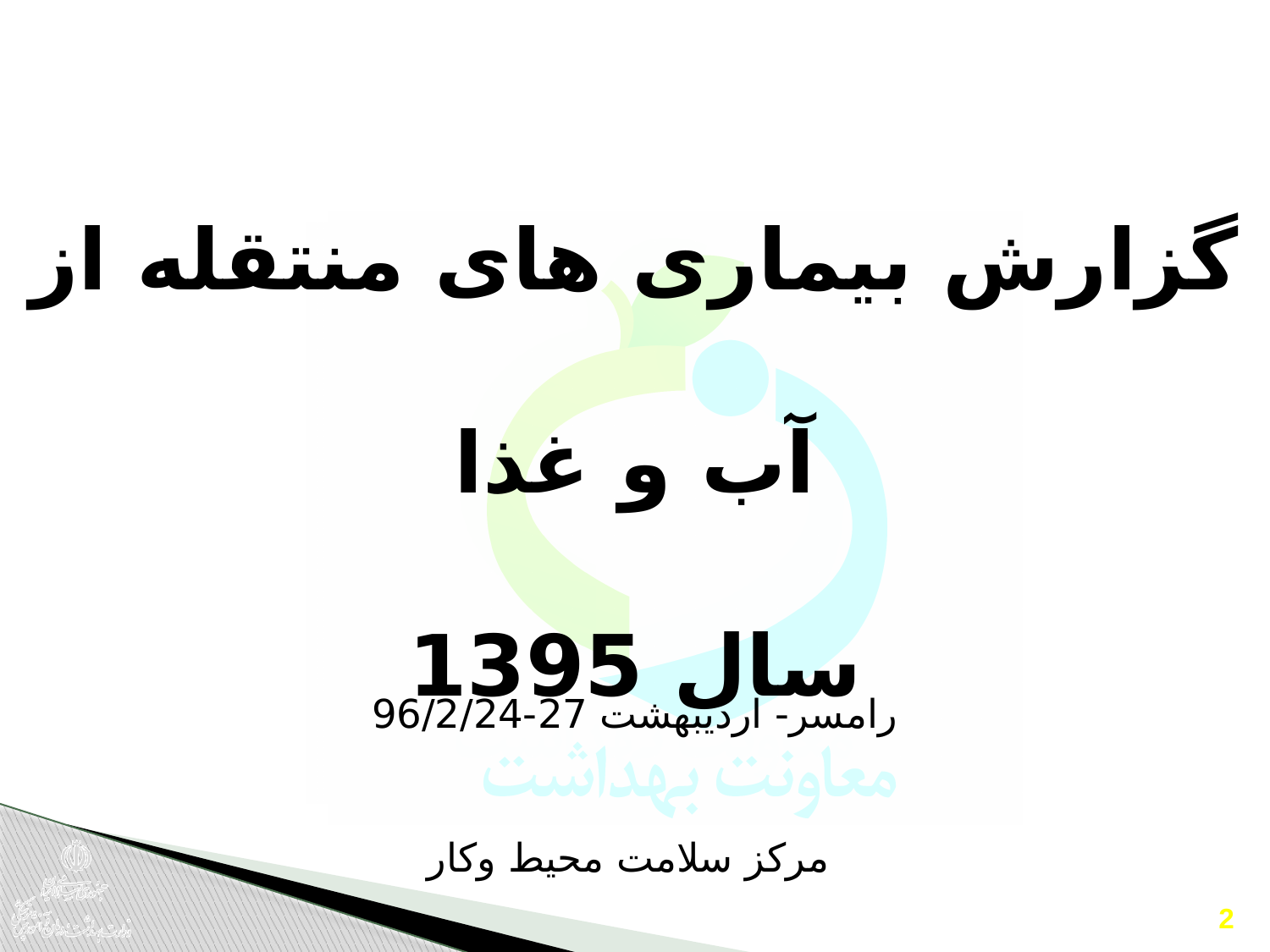

#
گزارش بیماری های منتقله از آب و غذا
سال 1395
رامسر- اردیبهشت 27-96/2/24

مرکز سلامت محیط وکار
2